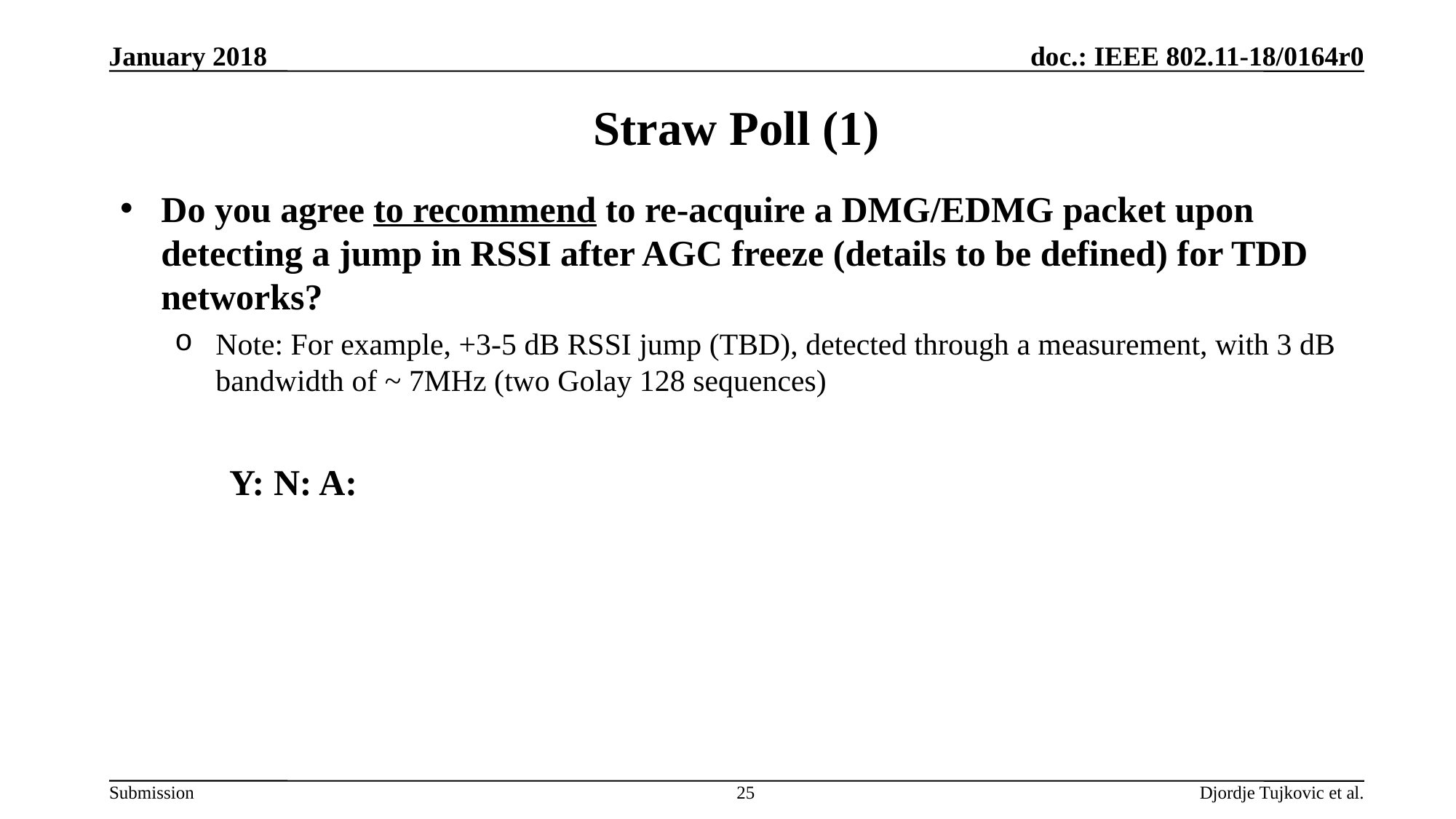

January 2018
# Straw Poll (1)
Do you agree to recommend to re-acquire a DMG/EDMG packet upon detecting a jump in RSSI after AGC freeze (details to be defined) for TDD networks?
Note: For example, +3-5 dB RSSI jump (TBD), detected through a measurement, with 3 dB bandwidth of ~ 7MHz (two Golay 128 sequences)

	Y: N: A:
25
Djordje Tujkovic et al.